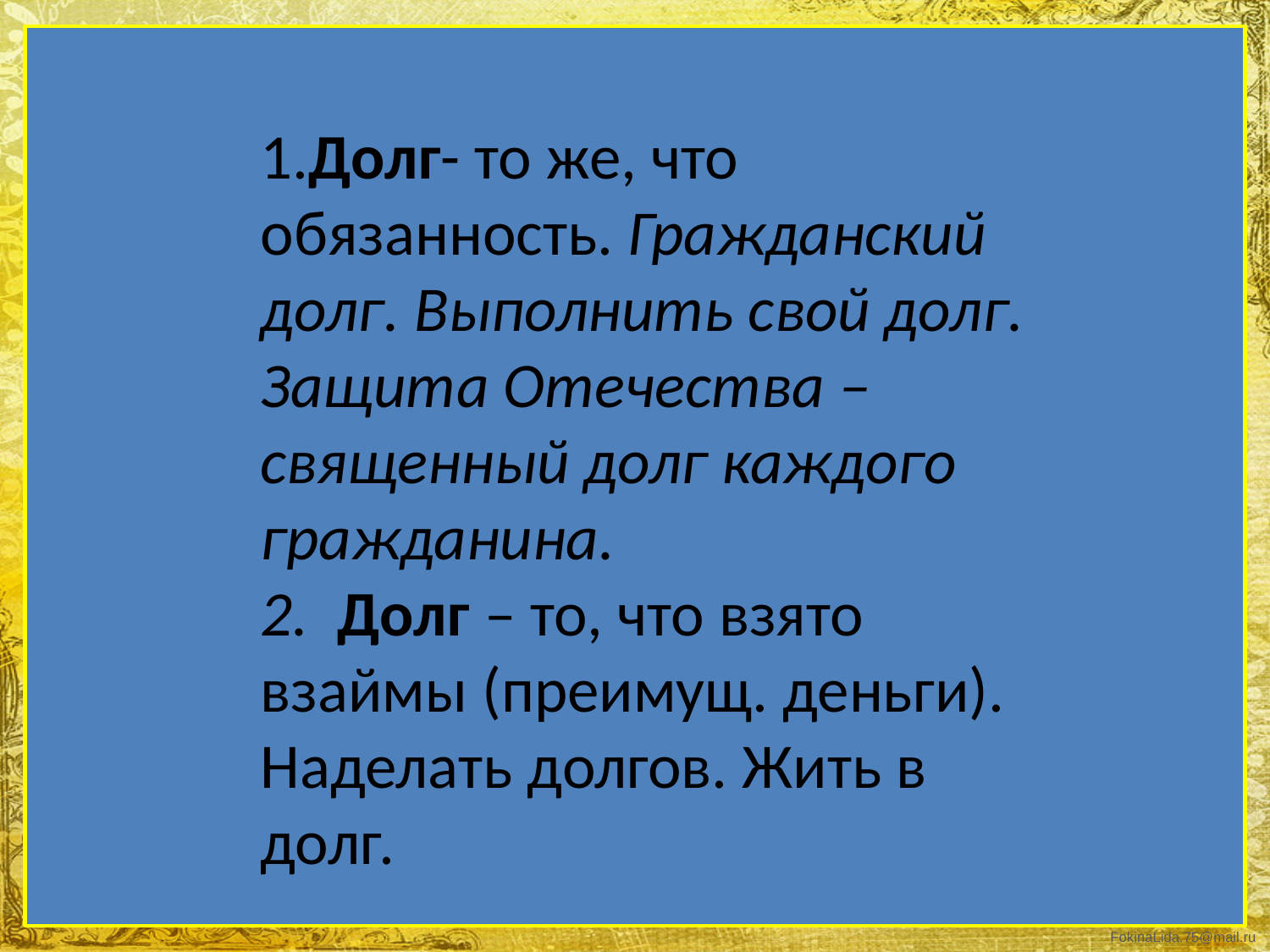

1.Долг- то же, что обязанность. Гражданский долг. Выполнить свой долг. Защита Отечества – священный долг каждого гражданина.
2.  Долг – то, что взято взаймы (преимущ. деньги). Наделать долгов. Жить в долг.